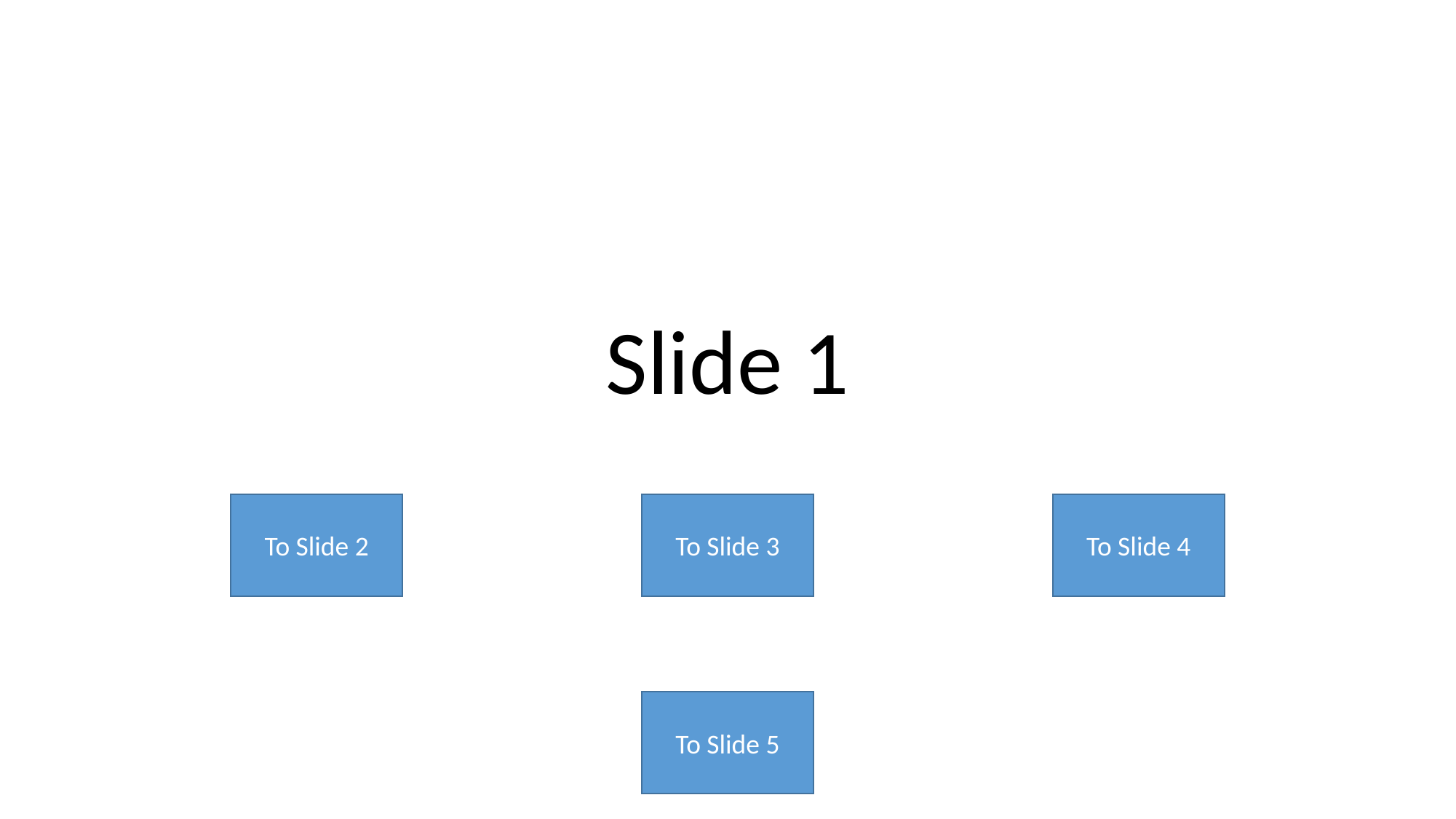

# Slide 1

To Slide 2
To Slide 3
To Slide 4
To Slide 5